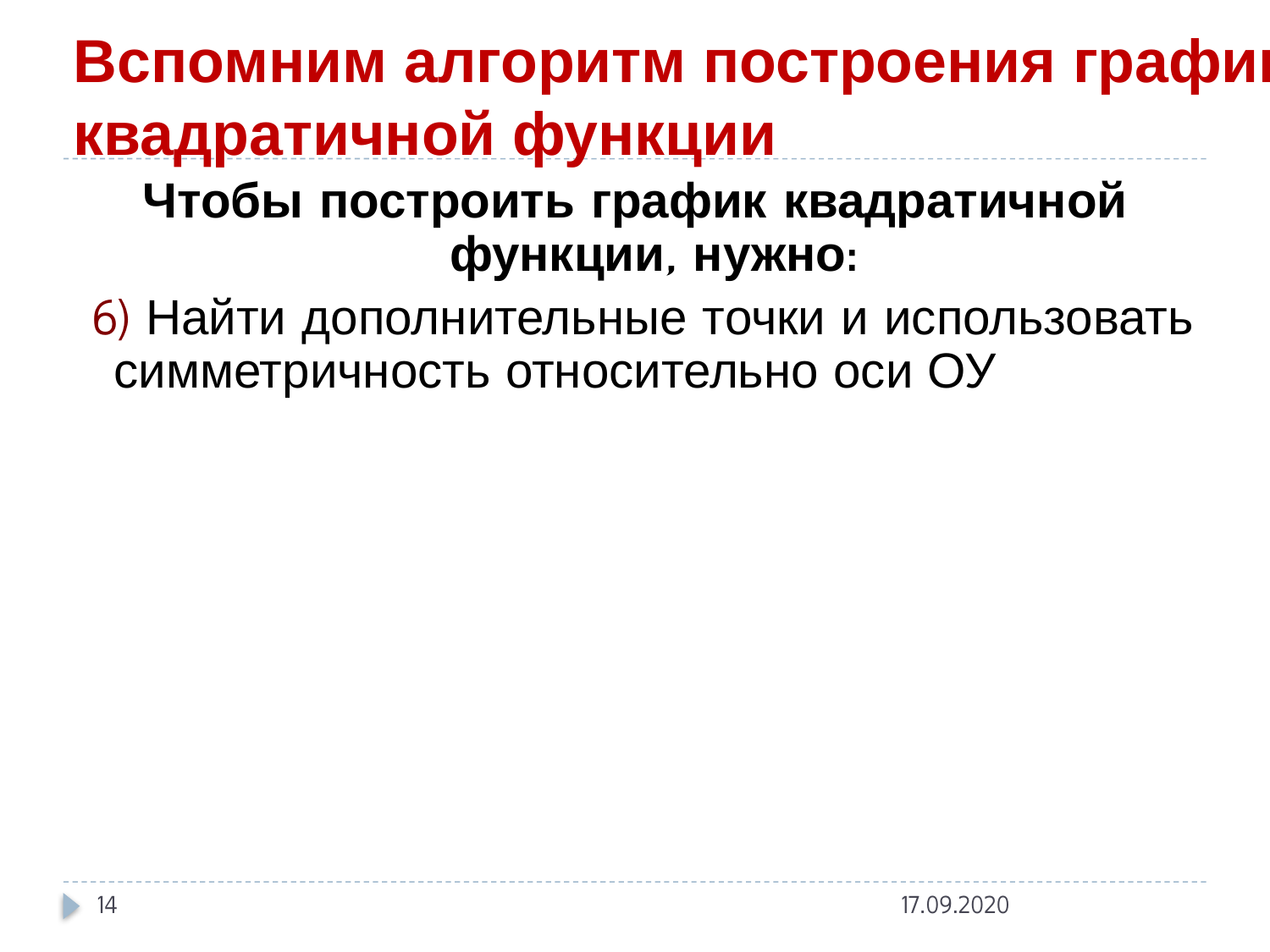

# Вспомним алгоритм построения графика квадратичной функции
Чтобы построить график квадратичной функции, нужно:
 6) Найти дополнительные точки и использовать симметричность относительно оси ОУ
14
17.09.2020